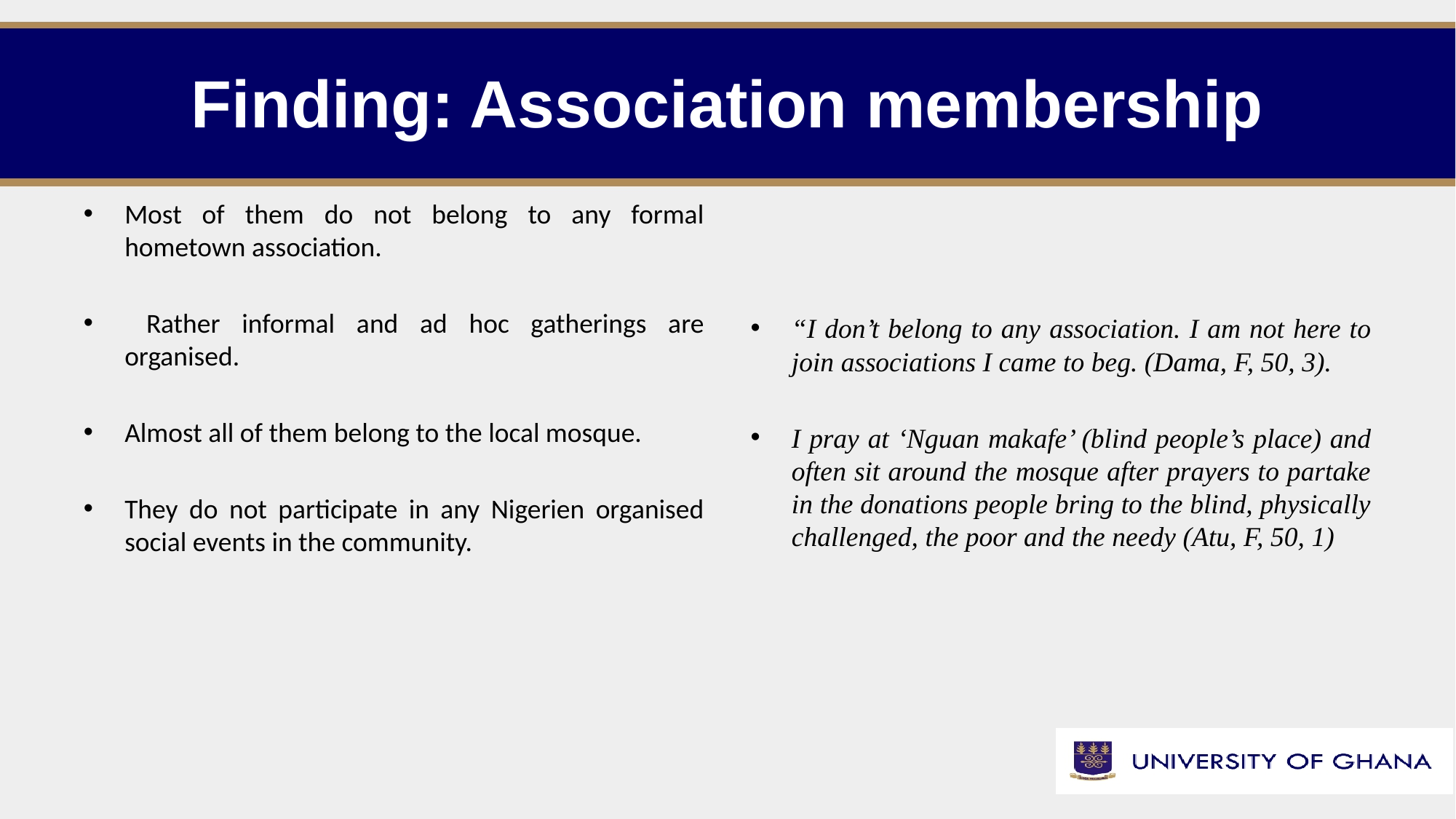

# Finding: Association membership
Most of them do not belong to any formal hometown association.

 Rather informal and ad hoc gatherings are organised.

Almost all of them belong to the local mosque.

They do not participate in any Nigerien organised social events in the community.

“I don’t belong to any association. I am not here to join associations I came to beg. (Dama, F, 50, 3).

I pray at ‘Nguan makafe’ (blind people’s place) and often sit around the mosque after prayers to partake in the donations people bring to the blind, physically challenged, the poor and the needy (Atu, F, 50, 1)